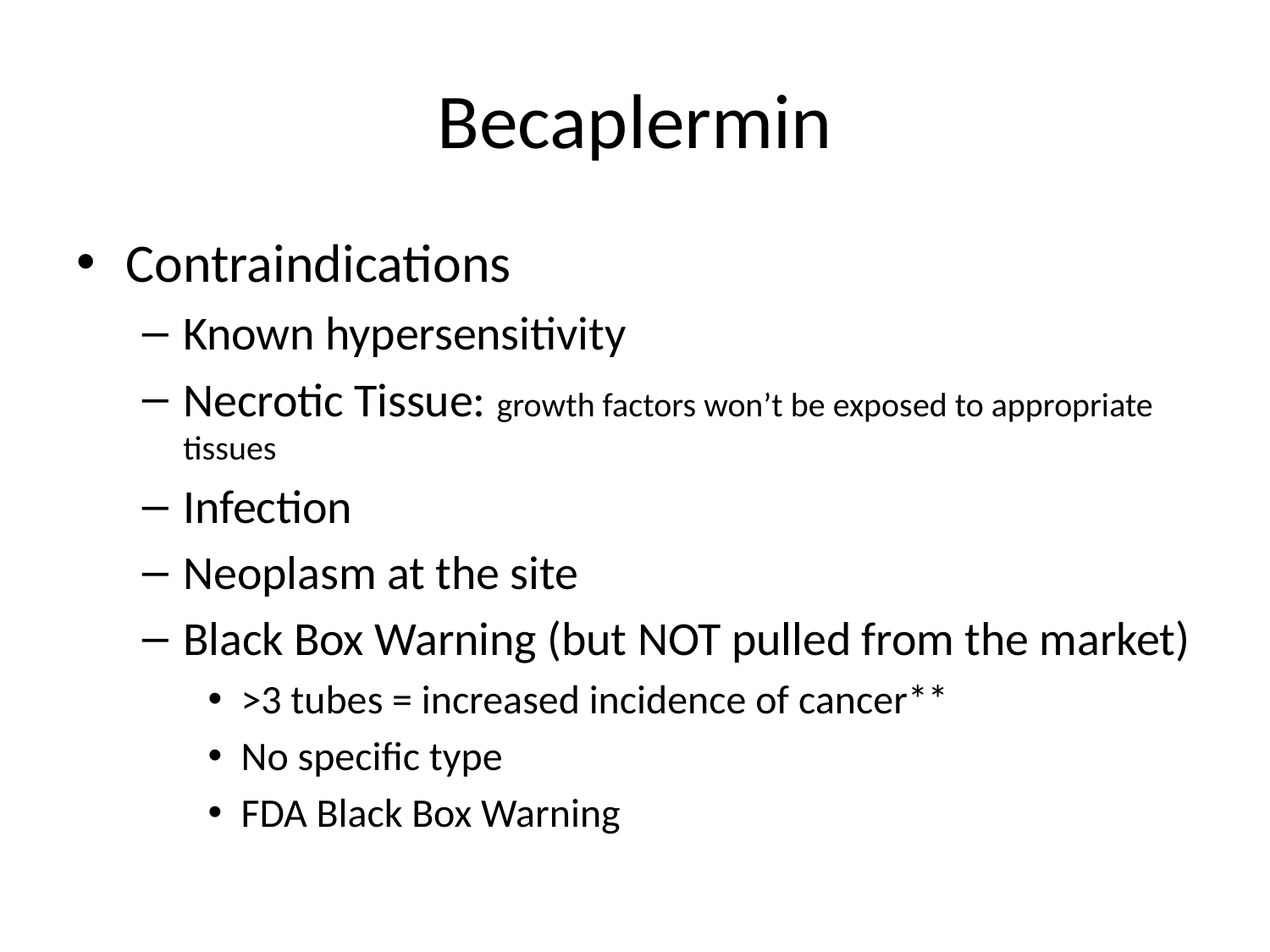

# Becaplermin
Contraindications
Known hypersensitivity
Necrotic Tissue: growth factors won’t be exposed to appropriate tissues
Infection
Neoplasm at the site
Black Box Warning (but NOT pulled from the market)
>3 tubes = increased incidence of cancer**
No specific type
FDA Black Box Warning